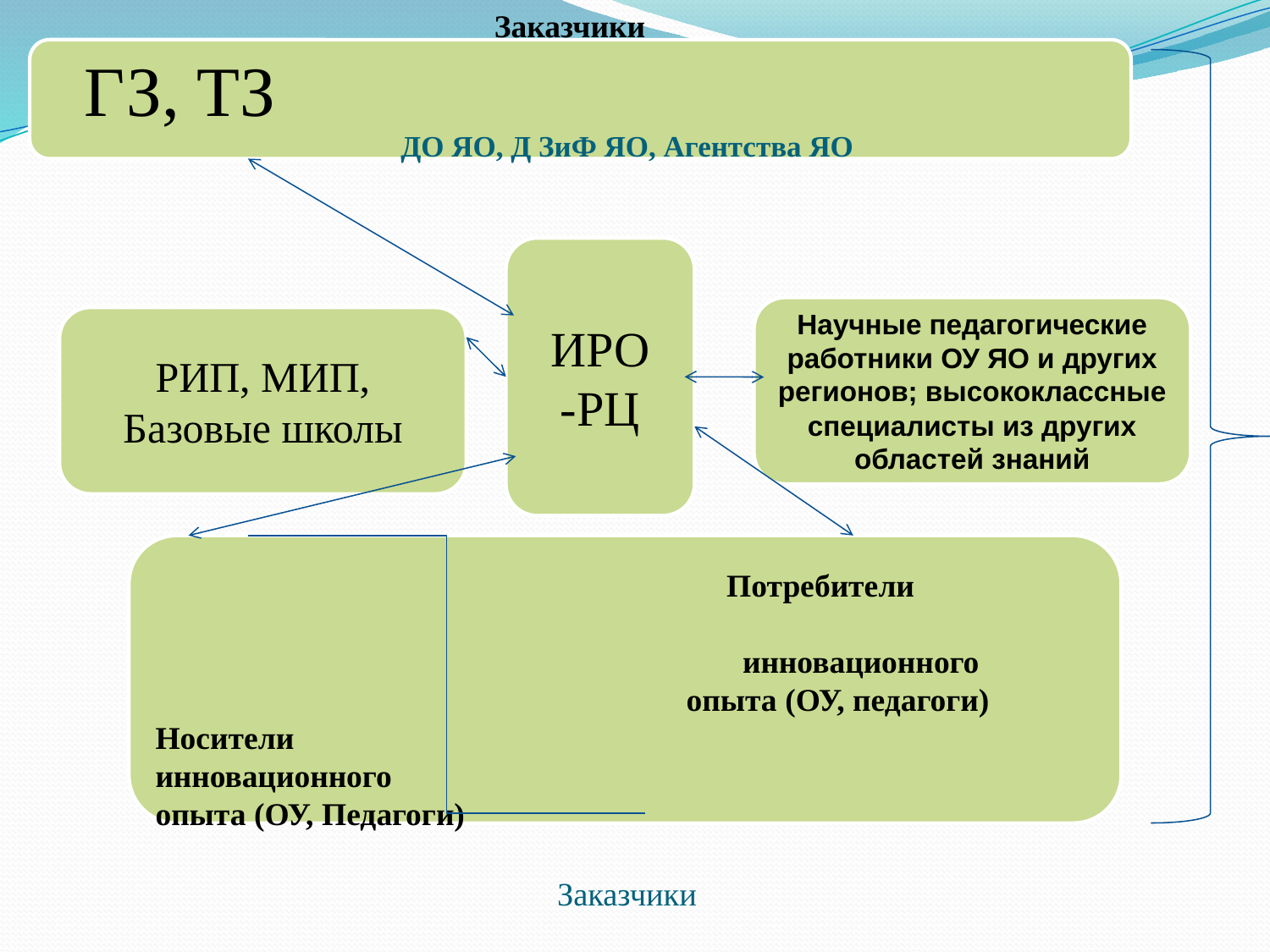

Заказчики

ГЗ, ТЗ
# ДО ЯО, Д ЗиФ ЯО, Агентства ЯО Заказчики

ИРО
-РЦ
Научные педагогические работники ОУ ЯО и других регионов; высококлассные специалисты из других областей знаний
РИП, МИП, Базовые школы

                                                                       Потребители
                                                                         инновационного
                                                                  опыта (ОУ, педагоги)
Носители
инновационного
опыта (ОУ, Педагоги)